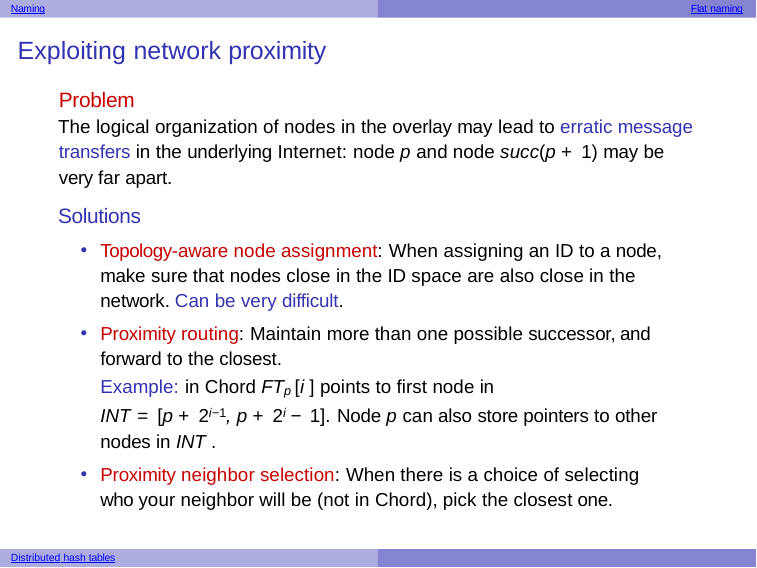

Naming
Flat naming
Exploiting network proximity
Problem
The logical organization of nodes in the overlay may lead to erratic message transfers in the underlying Internet: node p and node succ(p + 1) may be very far apart.
Solutions
Topology-aware node assignment: When assigning an ID to a node, make sure that nodes close in the ID space are also close in the network. Can be very difficult.
Proximity routing: Maintain more than one possible successor, and forward to the closest.
Example: in Chord FTp [i ] points to first node in
INT = [p + 2i−1, p + 2i − 1]. Node p can also store pointers to other nodes in INT .
Proximity neighbor selection: When there is a choice of selecting who your neighbor will be (not in Chord), pick the closest one.

Distributed hash tables